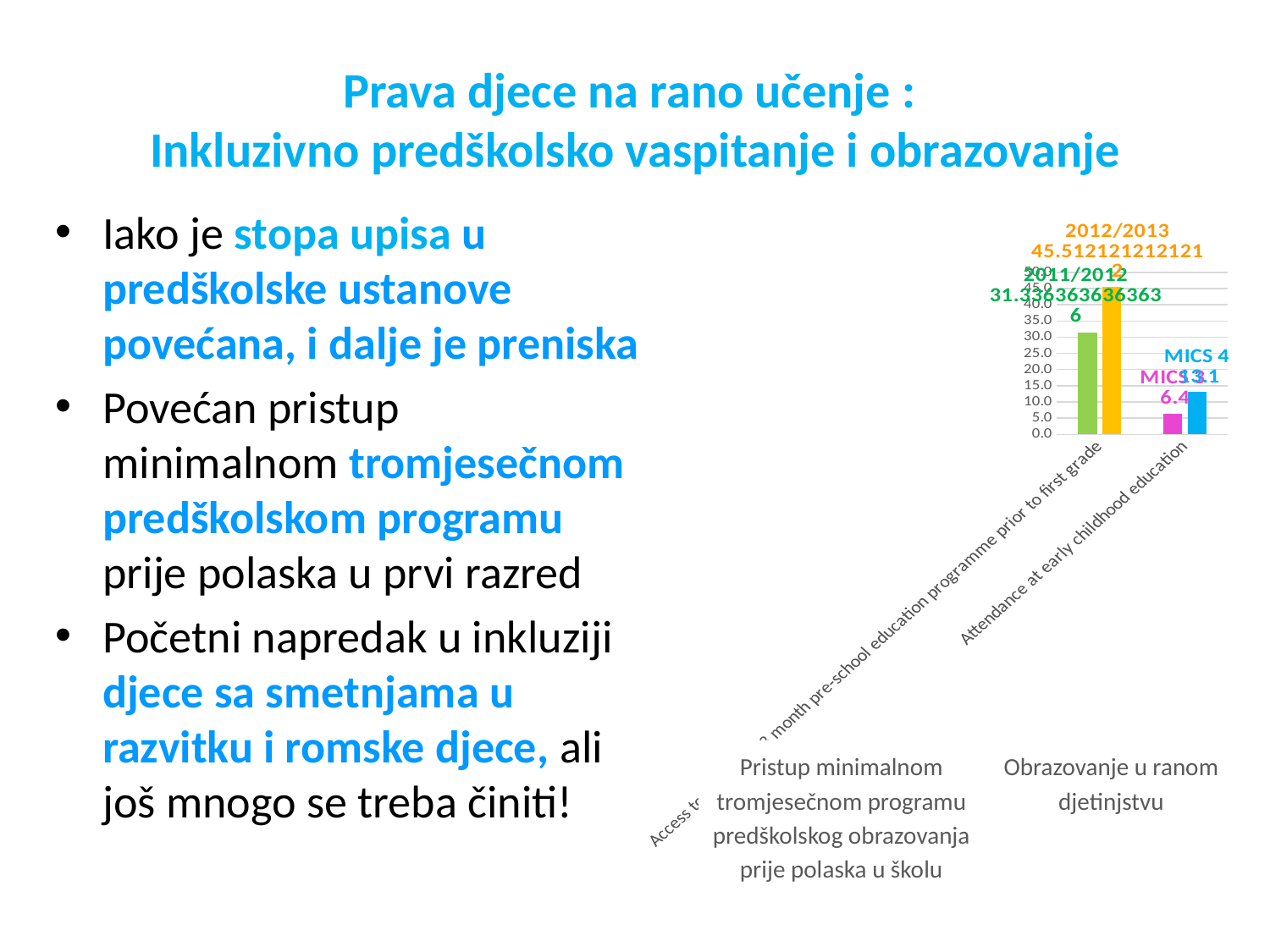

# Prava djece na rano učenje : Inkluzivno predškolsko vaspitanje i obrazovanje
Iako je stopa upisa u predškolske ustanove povećana, i dalje je preniska
Povećan pristup minimalnom tromjesečnom predškolskom programu prije polaska u prvi razred
Početni napredak u inkluziji djece sa smetnjama u razvitku i romske djece, ali još mnogo se treba činiti!

### Chart

| Category | 2011/2012 | 2012/2013 |
|---|---|---|
| Access to minimum 3 month pre-school education programme prior to first grade | 31.33636363636363 | 45.51212121212124 |
| Attendance at early childhood education | 6.4 | 13.1 |
Pristup minimalnom tromjesečnom programu predškolskog obrazovanja prije polaska u školu
Obrazovanje u ranom djetinjstvu